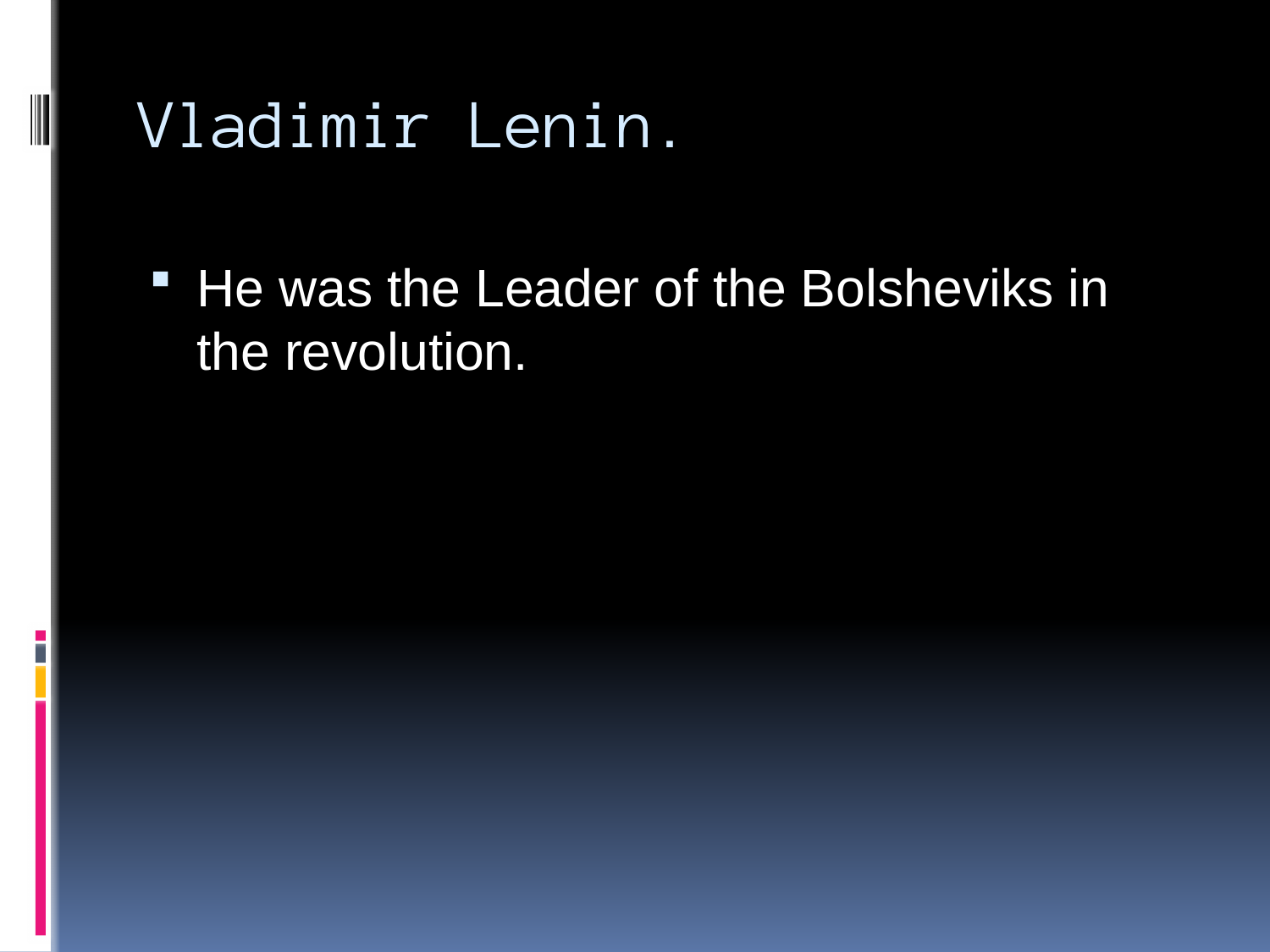

# Vladimir Lenin.
He was the Leader of the Bolsheviks in the revolution.